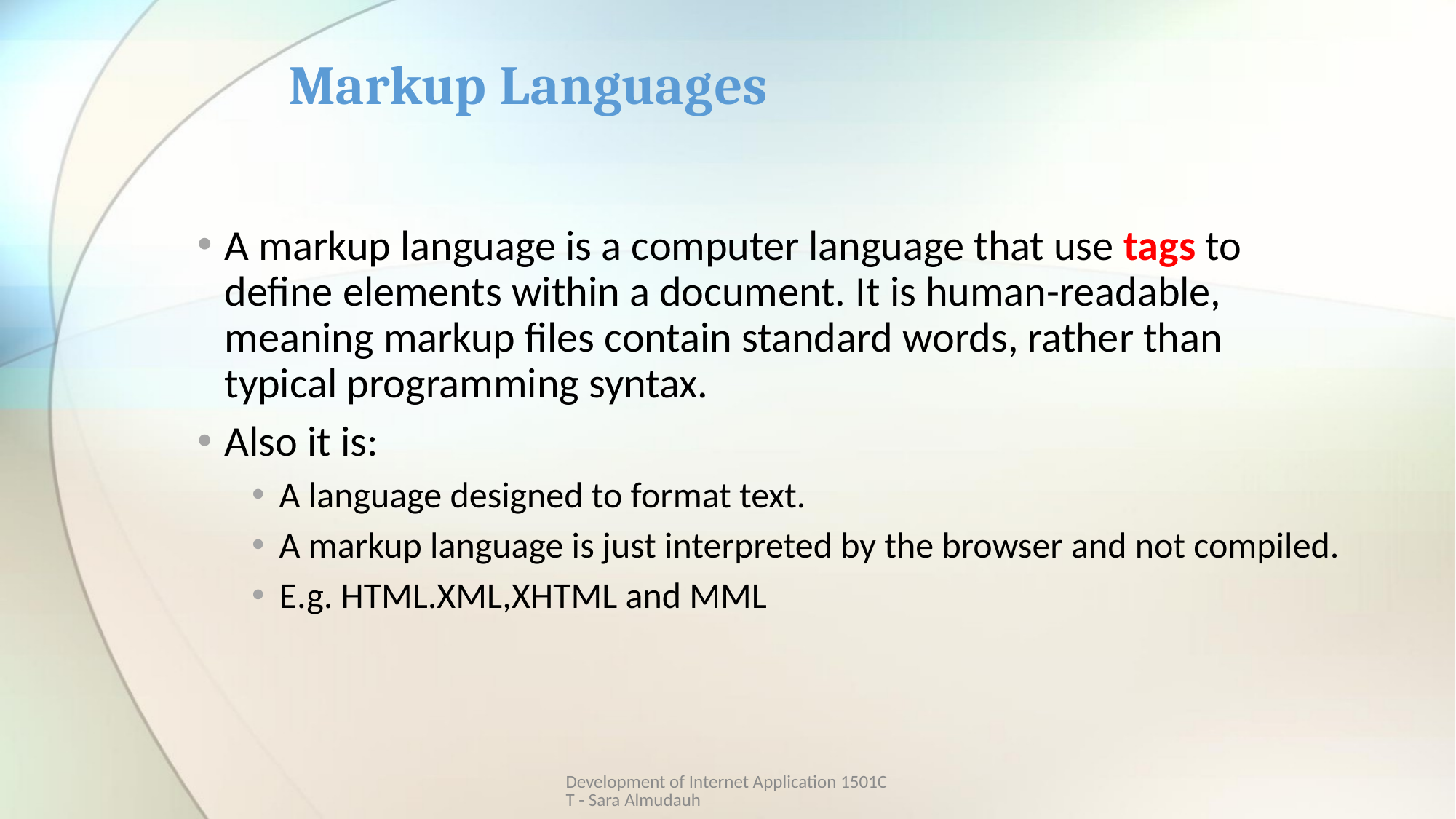

# Markup Languages
A markup language is a computer language that use tags to define elements within a document. It is human-readable, meaning markup files contain standard words, rather than typical programming syntax.
Also it is:
A language designed to format text.
A markup language is just interpreted by the browser and not compiled.
E.g. HTML.XML,XHTML and MML

Development of Internet Application 1501CT - Sara Almudauh